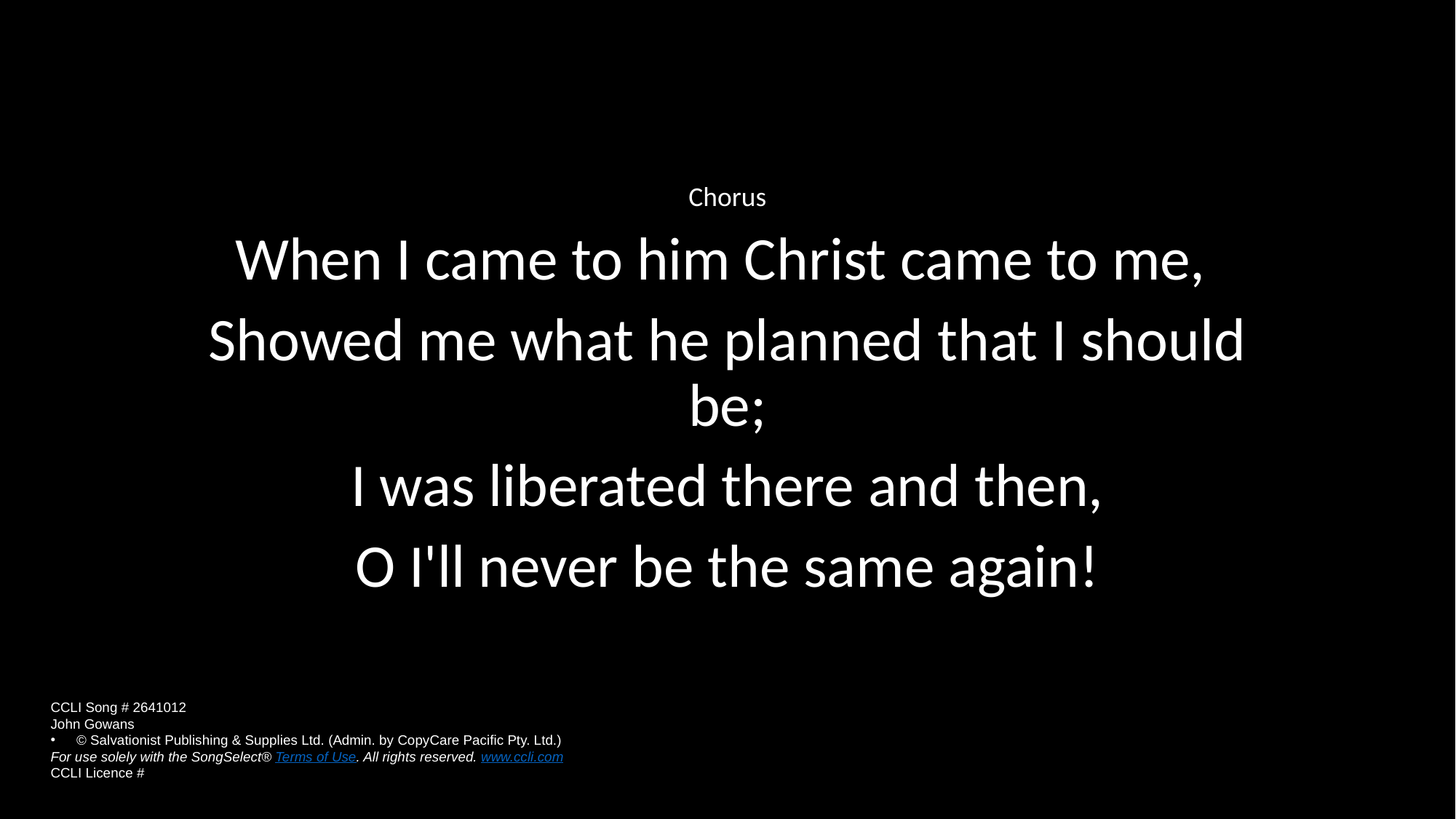

Chorus
When I came to him Christ came to me,
Showed me what he planned that I should be;
I was liberated there and then,
O I'll never be the same again!
CCLI Song # 2641012
John Gowans
© Salvationist Publishing & Supplies Ltd. (Admin. by CopyCare Pacific Pty. Ltd.)
For use solely with the SongSelect® Terms of Use. All rights reserved. www.ccli.com
CCLI Licence #